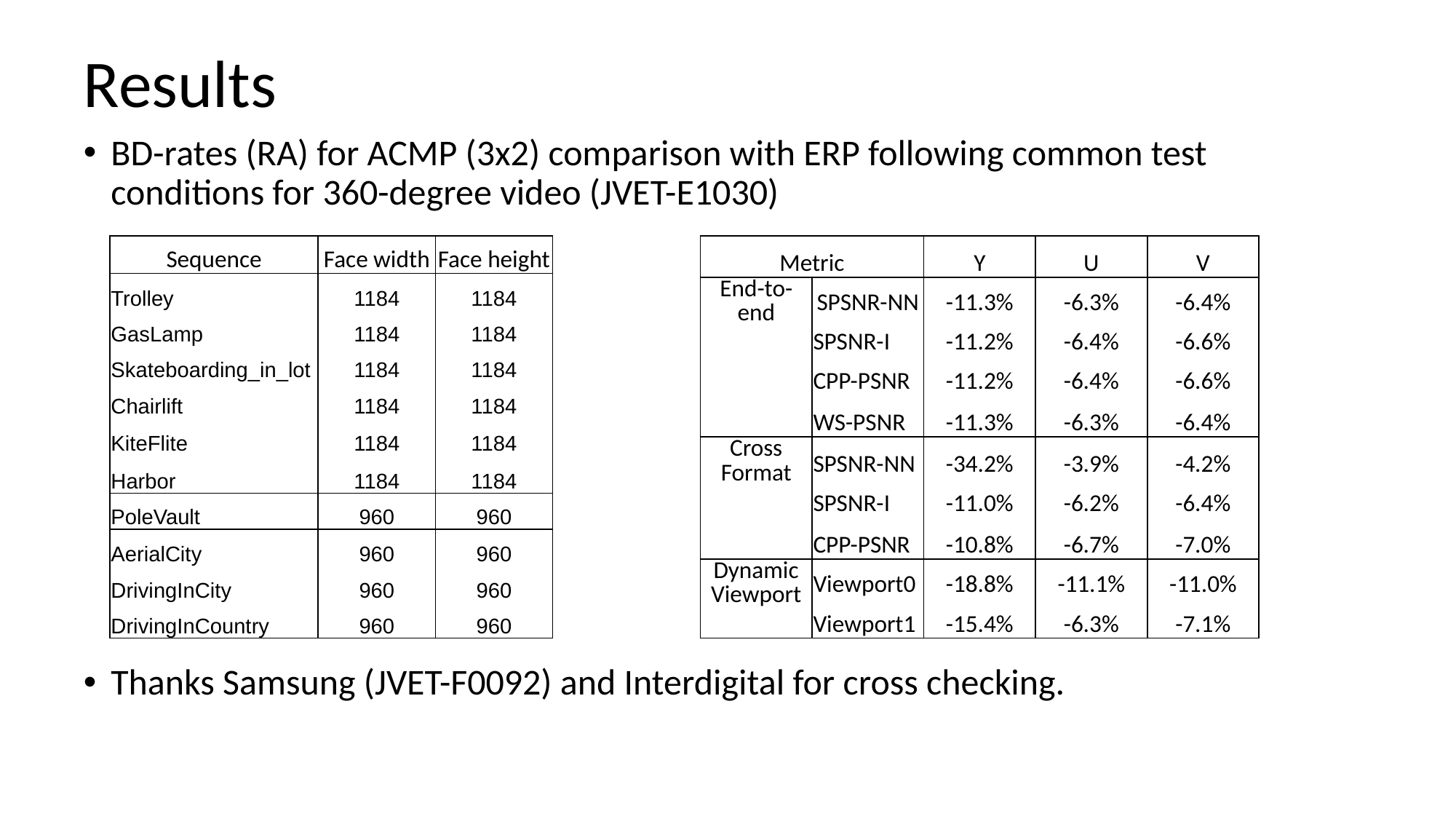

# Results
BD-rates (RA) for ACMP (3x2) comparison with ERP following common test conditions for 360-degree video (JVET-E1030)

Thanks Samsung (JVET-F0092) and Interdigital for cross checking.
| Sequence | Face width | Face height |
| --- | --- | --- |
| Trolley | 1184 | 1184 |
| GasLamp | 1184 | 1184 |
| Skateboarding\_in\_lot | 1184 | 1184 |
| Chairlift | 1184 | 1184 |
| KiteFlite | 1184 | 1184 |
| Harbor | 1184 | 1184 |
| PoleVault | 960 | 960 |
| AerialCity | 960 | 960 |
| DrivingInCity | 960 | 960 |
| DrivingInCountry | 960 | 960 |
| Metric |  | Y | U | V |
| --- | --- | --- | --- | --- |
| End-to-end | SPSNR-NN | -11.3% | -6.3% | -6.4% |
|  | SPSNR-I | -11.2% | -6.4% | -6.6% |
|  | CPP-PSNR | -11.2% | -6.4% | -6.6% |
|  | WS-PSNR | -11.3% | -6.3% | -6.4% |
| Cross Format | SPSNR-NN | -34.2% | -3.9% | -4.2% |
|  | SPSNR-I | -11.0% | -6.2% | -6.4% |
|  | CPP-PSNR | -10.8% | -6.7% | -7.0% |
| Dynamic Viewport | Viewport0 | -18.8% | -11.1% | -11.0% |
|  | Viewport1 | -15.4% | -6.3% | -7.1% |